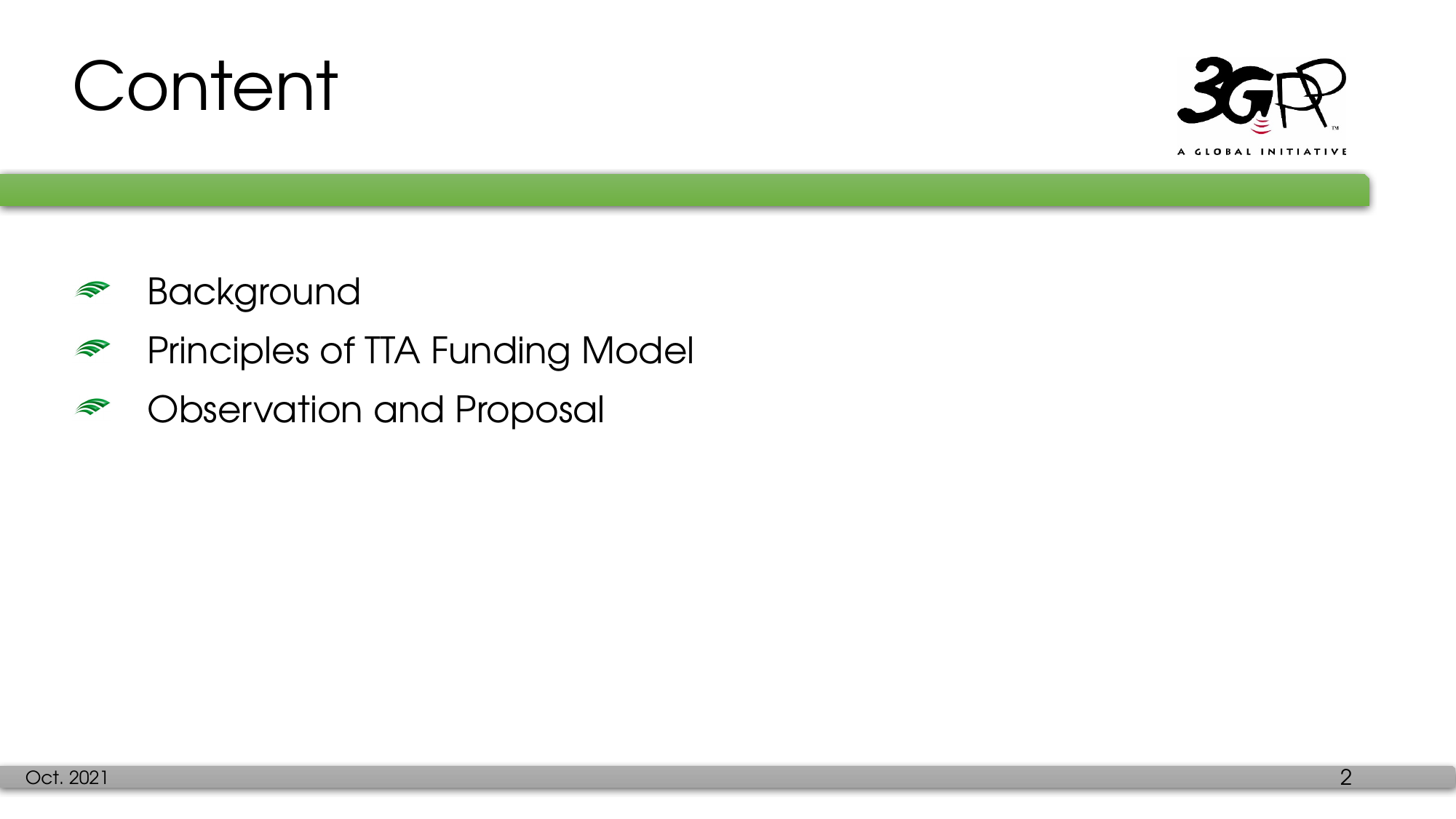

# Content
Background
Principles of TTA Funding Model
Observation and Proposal